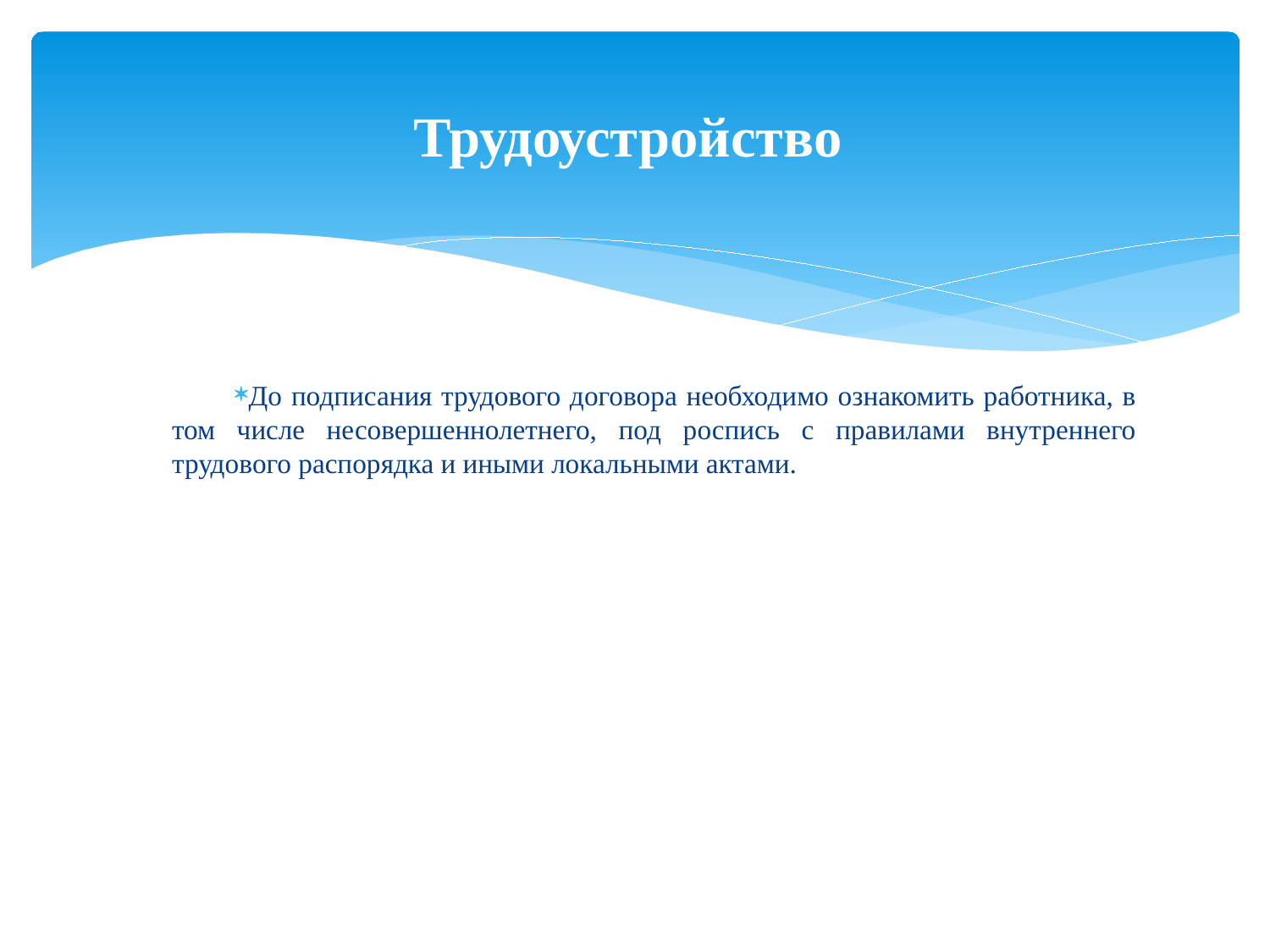

# Трудоустройство
До подписания трудового договора необходимо ознакомить работника, в том числе несовершеннолетнего, под роспись с правилами внутреннего трудового распорядка и иными локальными актами.